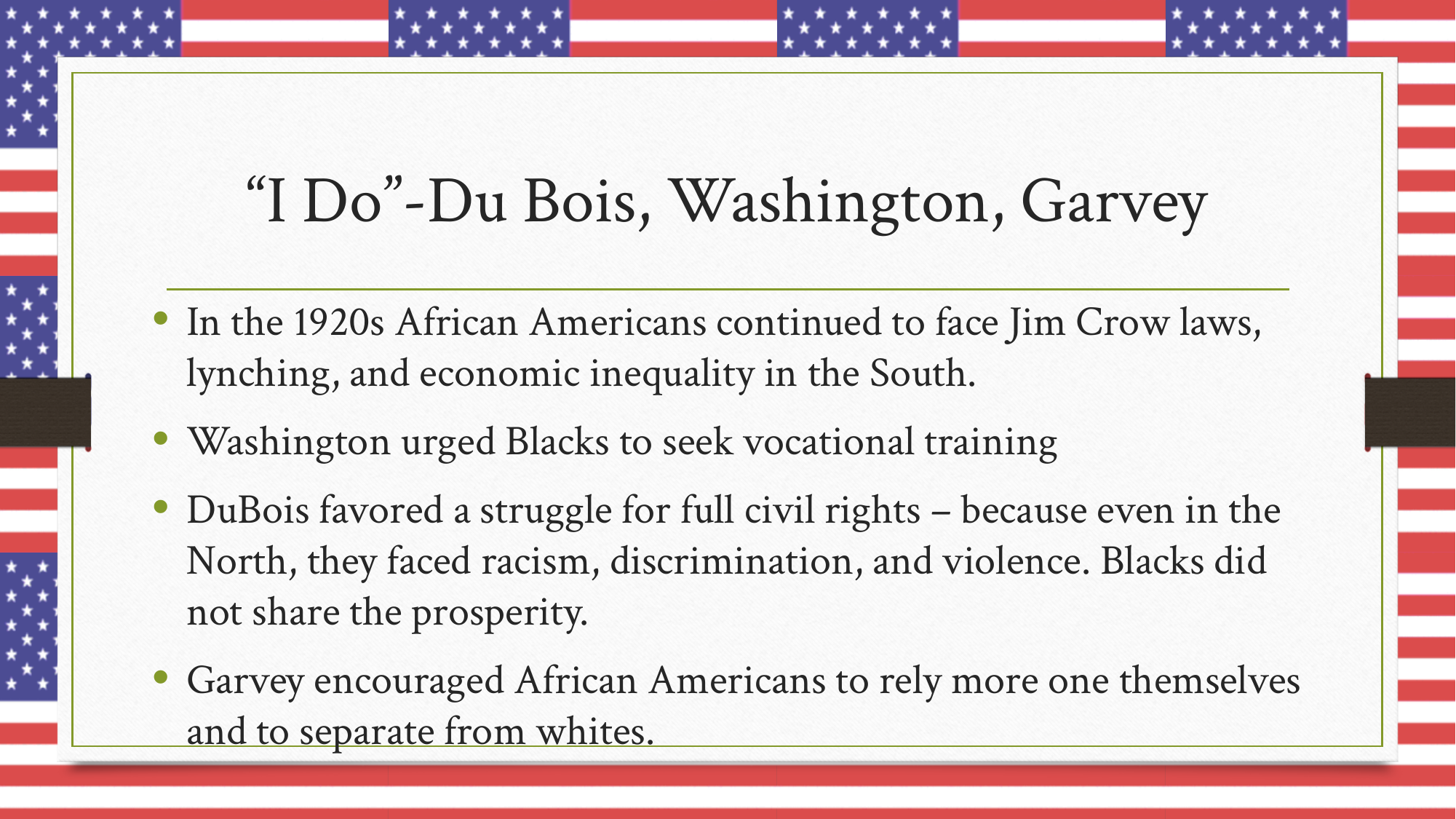

# “I Do”-Du Bois, Washington, Garvey
In the 1920s African Americans continued to face Jim Crow laws, lynching, and economic inequality in the South.
Washington urged Blacks to seek vocational training
DuBois favored a struggle for full civil rights – because even in the North, they faced racism, discrimination, and violence. Blacks did not share the prosperity.
Garvey encouraged African Americans to rely more one themselves and to separate from whites.